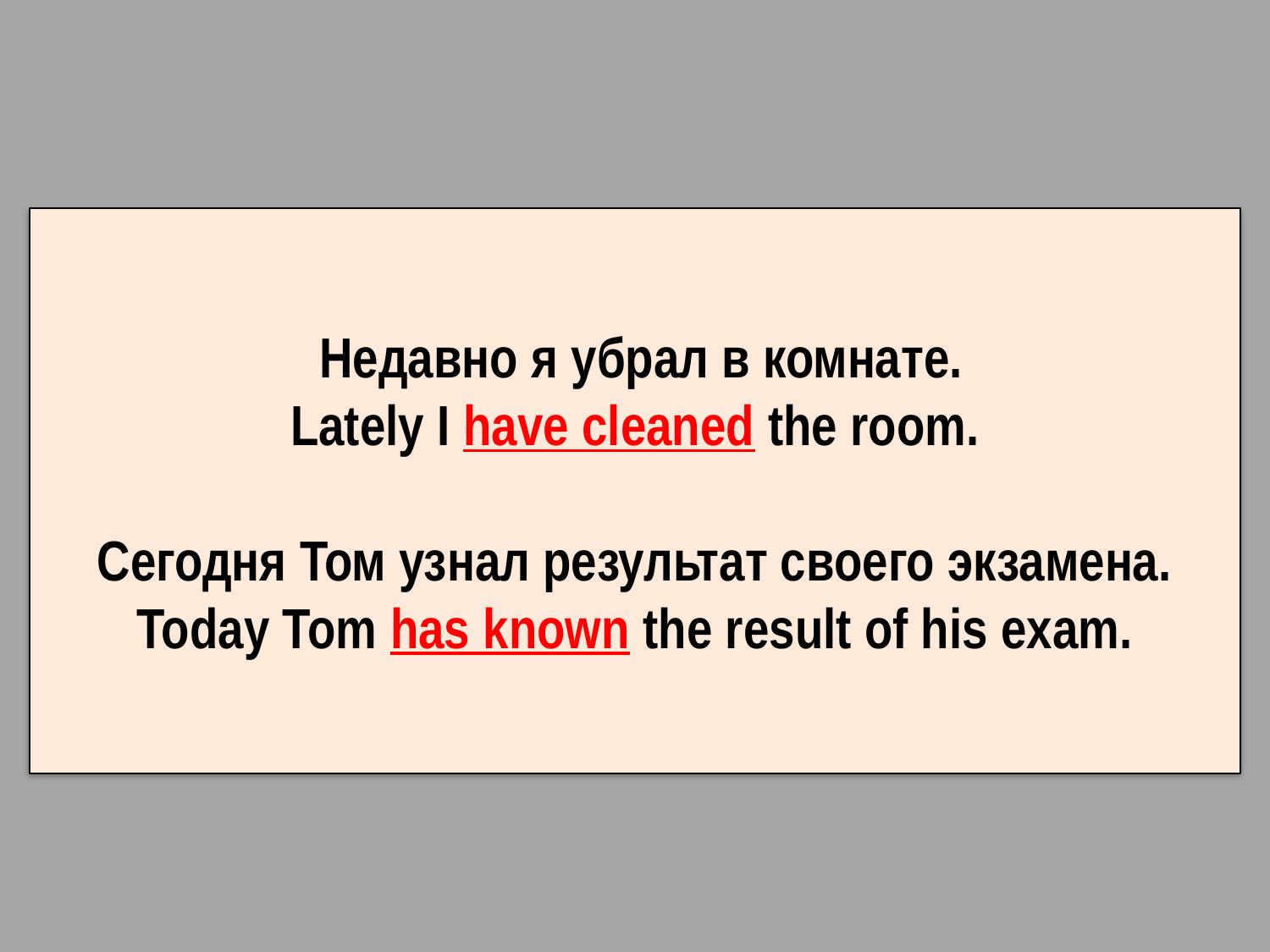

#
 Недавно я убрал в комнате.
Lately I have cleaned the room.

Сегодня Том узнал результат своего экзамена.
Today Tom has known the result of his exam.